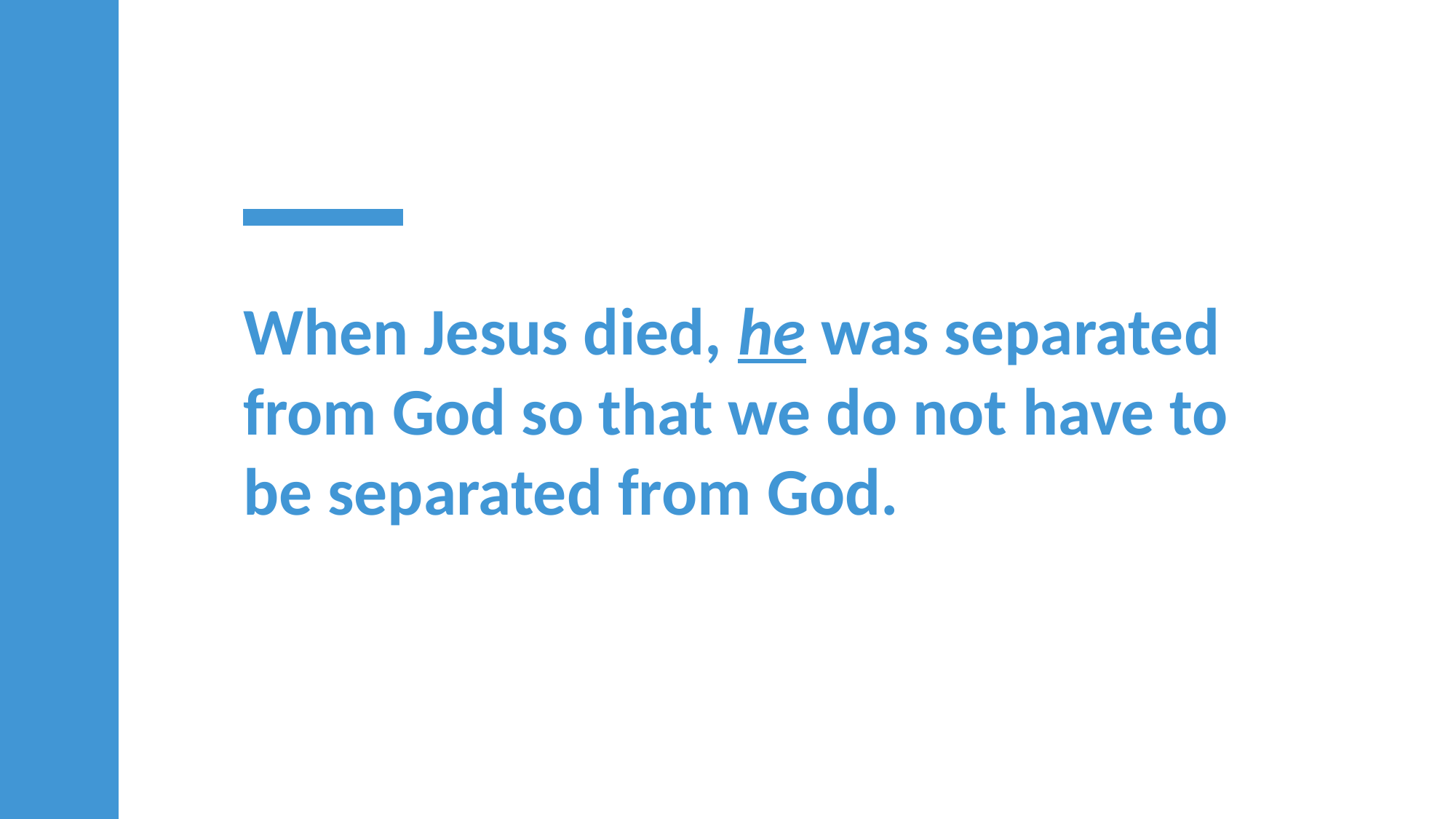

When Jesus died, he was separated from God so that we do not have to be separated from God.